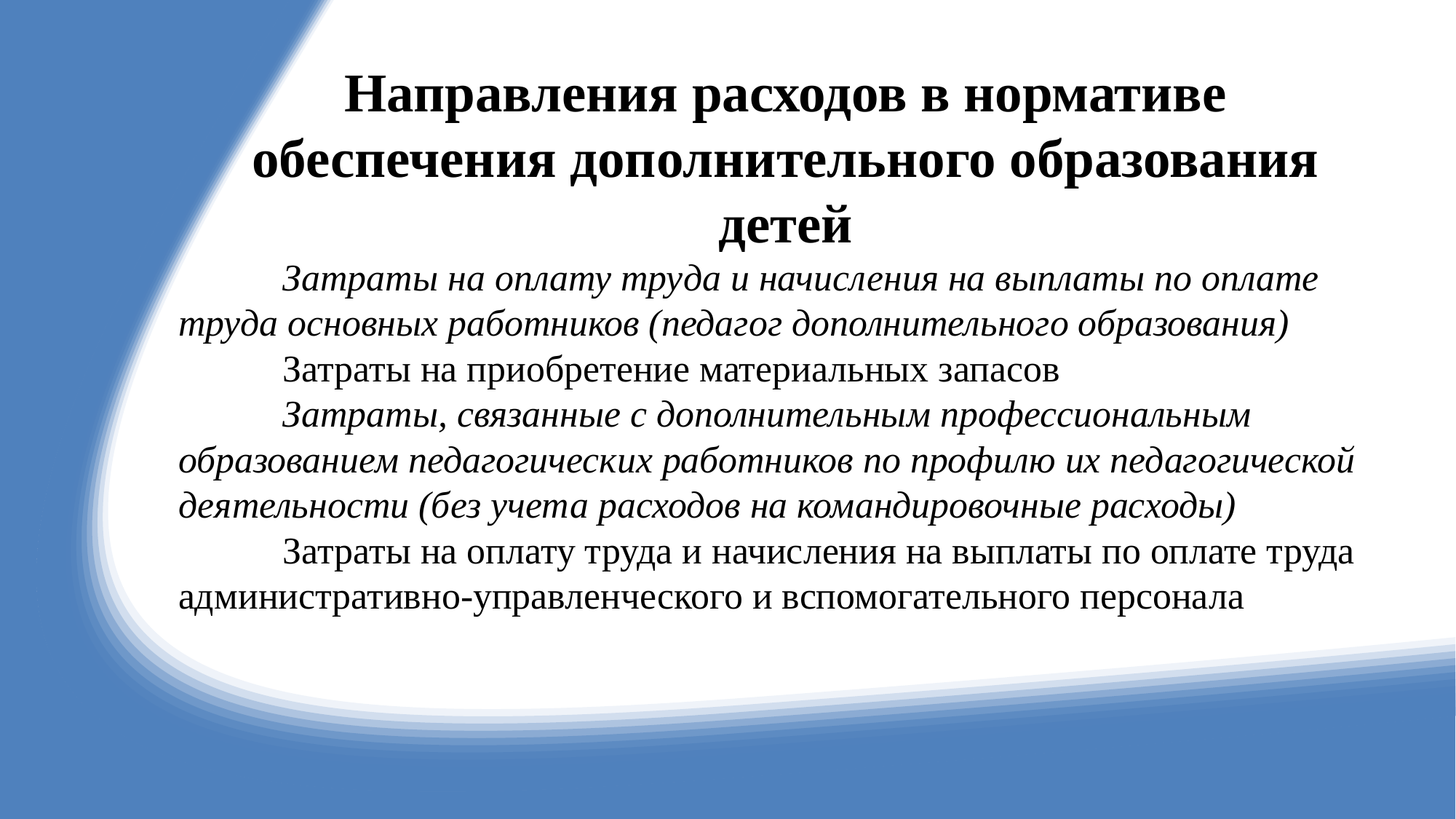

# Направления расходов в нормативе обеспечения дополнительного образования детей
	Затраты на оплату труда и начисления на выплаты по оплате труда основных работников (педагог дополнительного образования)
	Затраты на приобретение материальных запасов
	Затраты, связанные с дополнительным профессиональным образованием педагогических работников по профилю их педагогической деятельности (без учета расходов на командировочные расходы)
	Затраты на оплату труда и начисления на выплаты по оплате труда административно-управленческого и вспомогательного персонала